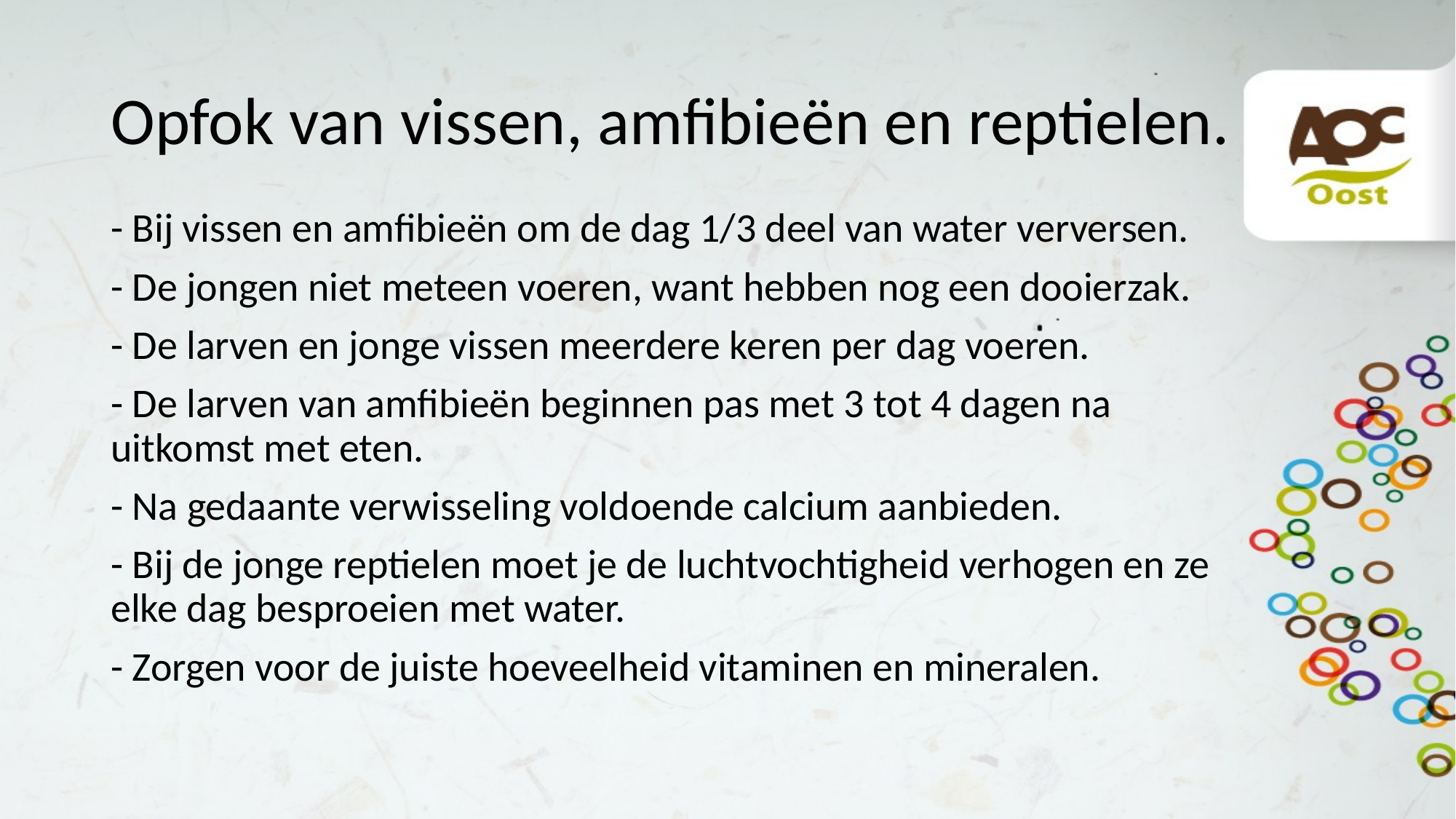

# Opfok van vissen, amfibieën en reptielen.
- Bij vissen en amfibieën om de dag 1/3 deel van water verversen.
- De jongen niet meteen voeren, want hebben nog een dooierzak.
- De larven en jonge vissen meerdere keren per dag voeren.
- De larven van amfibieën beginnen pas met 3 tot 4 dagen na uitkomst met eten.
- Na gedaante verwisseling voldoende calcium aanbieden.
- Bij de jonge reptielen moet je de luchtvochtigheid verhogen en ze elke dag besproeien met water.
- Zorgen voor de juiste hoeveelheid vitaminen en mineralen.